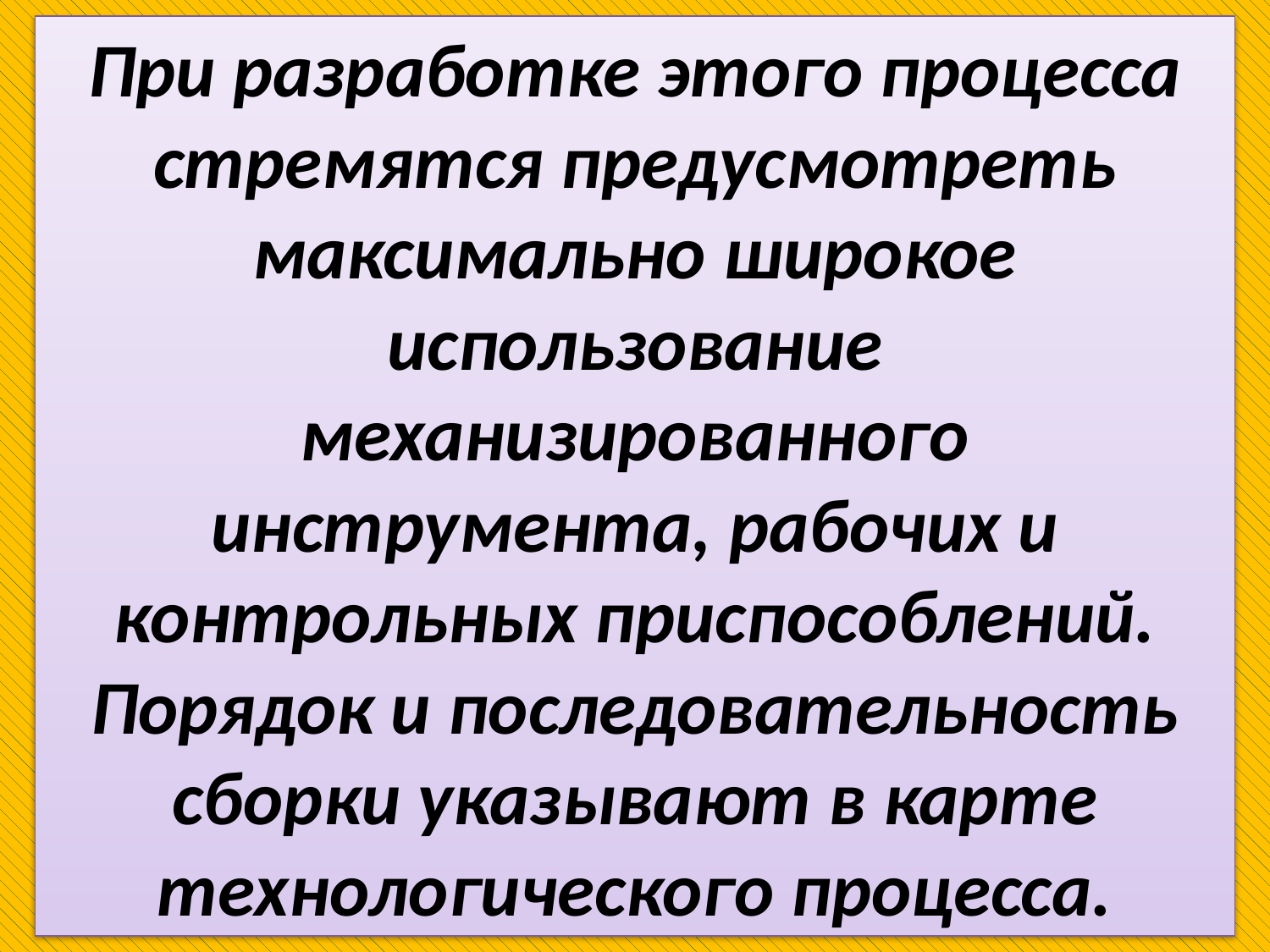

# При разработке этого процесса стремятся предусмотреть максимально широкое использование механизированного инструмента, рабочих и контрольных приспособлений. Порядок и последовательность сборки указывают в карте технологического процесса.